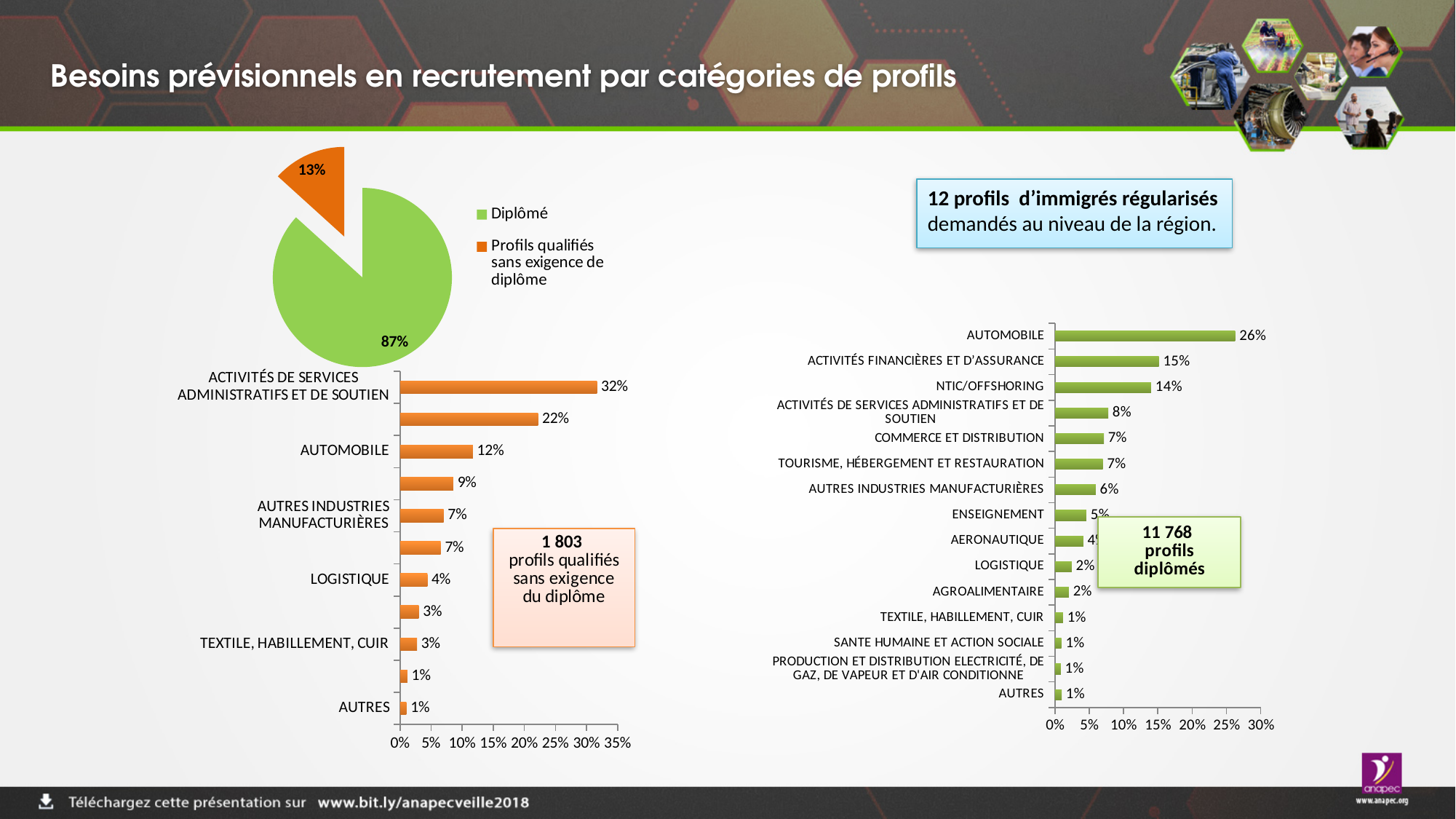

# Besoins prévisionnels en recrutement par catégories de profils

### Chart

| Category |  |
|---|---|
| Diplômé | 11768.0 |
| Profils qualifiés sans exigence de diplôme | 1803.0 |
12 profils  d’immigrés régularisés demandés au niveau de la région.

### Chart

| Category |  |
|---|---|
| AUTRES | 0.010000000000000004 |
| PRODUCTION ET DISTRIBUTION ELECTRICITÉ, DE GAZ, DE VAPEUR ET D'AIR CONDITIONNE | 0.008582596872875601 |
| SANTE HUMAINE ET ACTION SOCIALE | 0.009432358939496946 |
| TEXTILE, HABILLEMENT, CUIR | 0.011896668932698841 |
| AGROALIMENTAIRE | 0.020224337185588036 |
| LOGISTIQUE | 0.024473147518694793 |
| AERONAUTIQUE | 0.04138341264445955 |
| ENSEIGNEMENT | 0.04580217539089055 |
| AUTRES INDUSTRIES MANUFACTURIÈRES | 0.05948334466349422 |
| TOURISME, HÉBERGEMENT ET RESTAURATION | 0.06993541808293681 |
| COMMERCE ET DISTRIBUTION | 0.07129503738953093 |
| ACTIVITÉS DE SERVICES ADMINISTRATIFS ET DE SOUTIEN | 0.07766825288919103 |
| NTIC/OFFSHORING | 0.1401257647858599 |
| ACTIVITÉS FINANCIÈRES ET D’ASSURANCE | 0.15151257647858593 |
| AUTOMOBILE | 0.26266145479265807 |

### Chart

| Category |  |
|---|---|
| AUTRES | 0.010000000000000004 |
| ENSEIGNEMENT | 0.011647254575707158 |
| TEXTILE, HABILLEMENT, CUIR | 0.027176927343316695 |
| CONSTRUCTION | 0.02995008319467554 |
| LOGISTIQUE | 0.043815862451469775 |
| COMMERCE ET DISTRIBUTION | 0.06544647809206877 |
| AUTRES INDUSTRIES MANUFACTURIÈRES | 0.06988352745424295 |
| AGROALIMENTAIRE | 0.08541320022185246 |
| AUTOMOBILE | 0.11702717692734332 |
| TOURISME, HÉBERGEMENT ET RESTAURATION | 0.22185246810870768 |
| ACTIVITÉS DE SERVICES ADMINISTRATIFS ET DE SOUTIEN | 0.3166943982251803 |